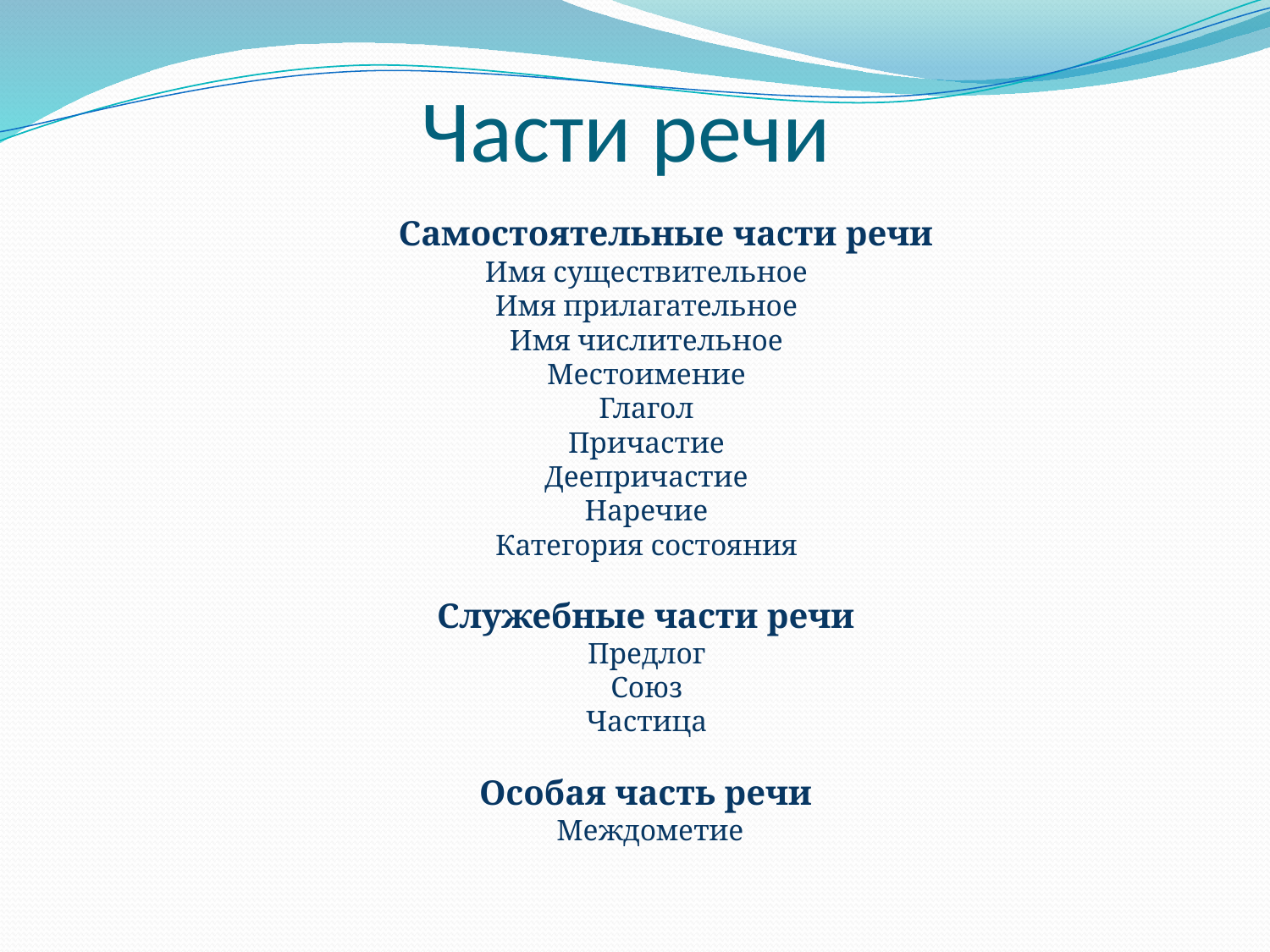

# Части речи

       Самостоятельные части речи 
Имя существительное 
Имя прилагательное 
Имя числительное 
Местоимение 
Глагол 
Причастие 
Деепричастие 
Наречие 
Категория состояния 
Служебные части речи 
Предлог 
Союз 
Частица 
Особая часть речи 
Междометие